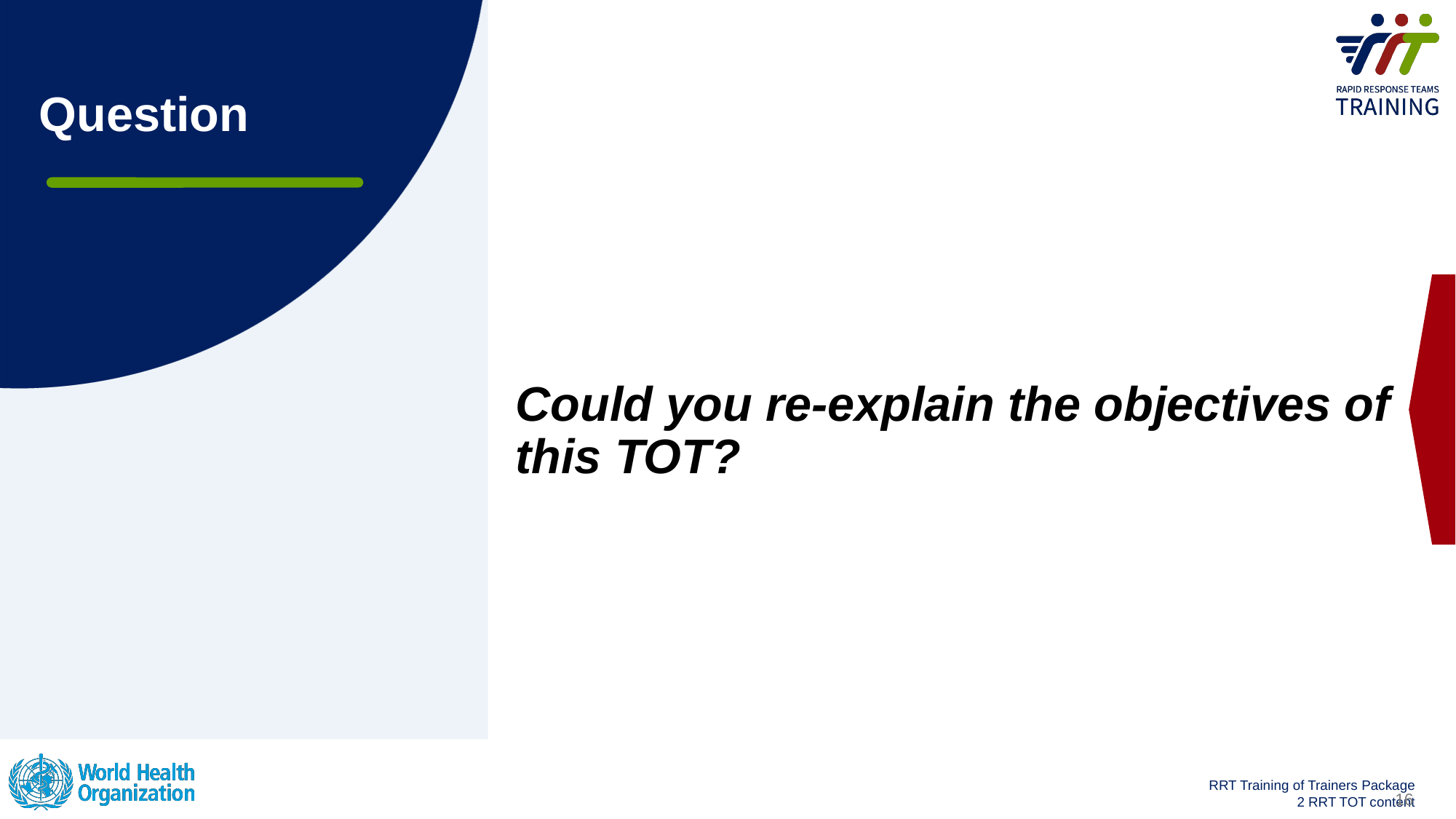

# Question
Could you re-explain the objectives of this TOT?